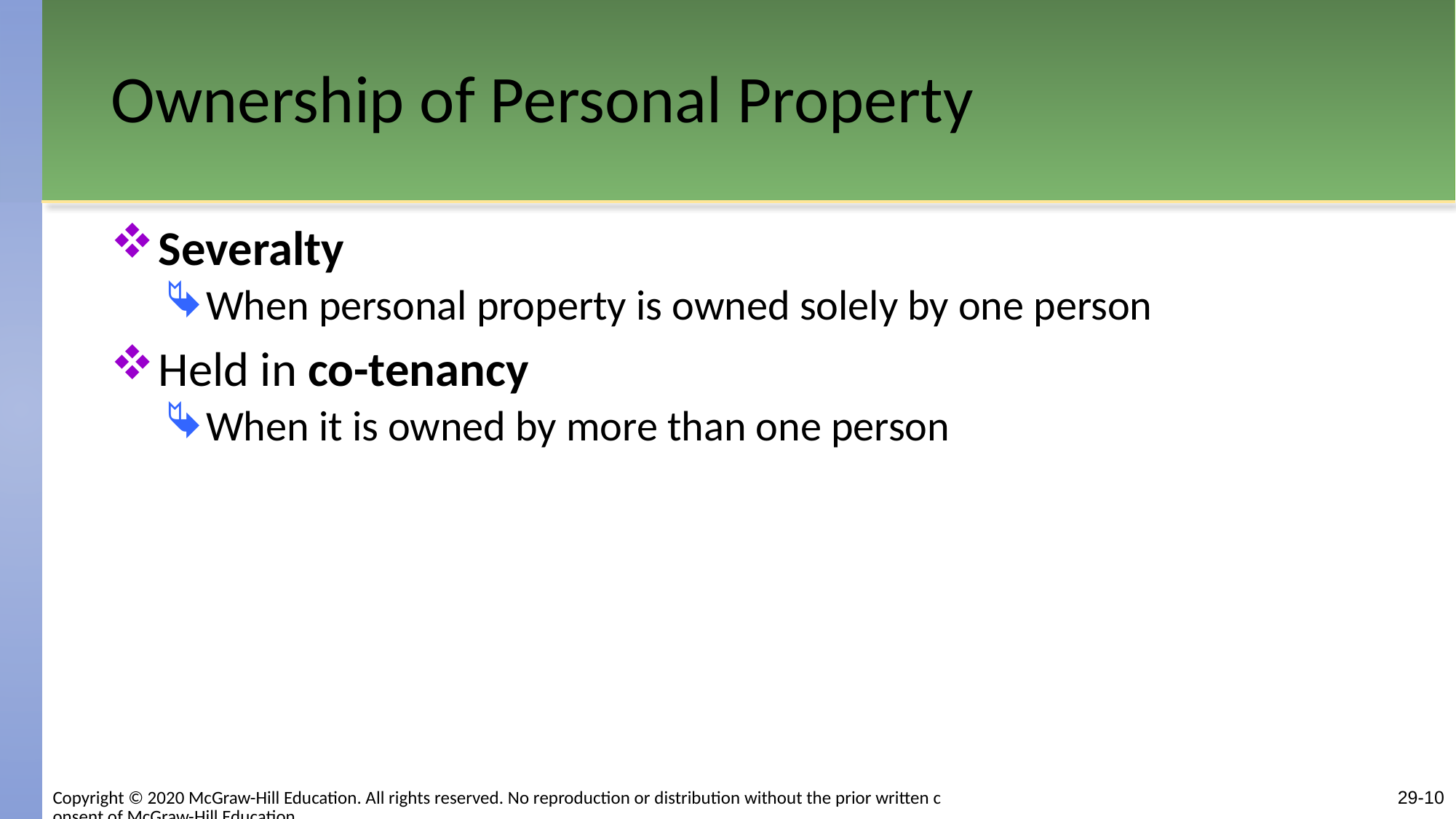

# Ownership of Personal Property
Severalty
When personal property is owned solely by one person
Held in co-tenancy
When it is owned by more than one person
Copyright © 2020 McGraw-Hill Education. All rights reserved. No reproduction or distribution without the prior written consent of McGraw-Hill Education.
29-10